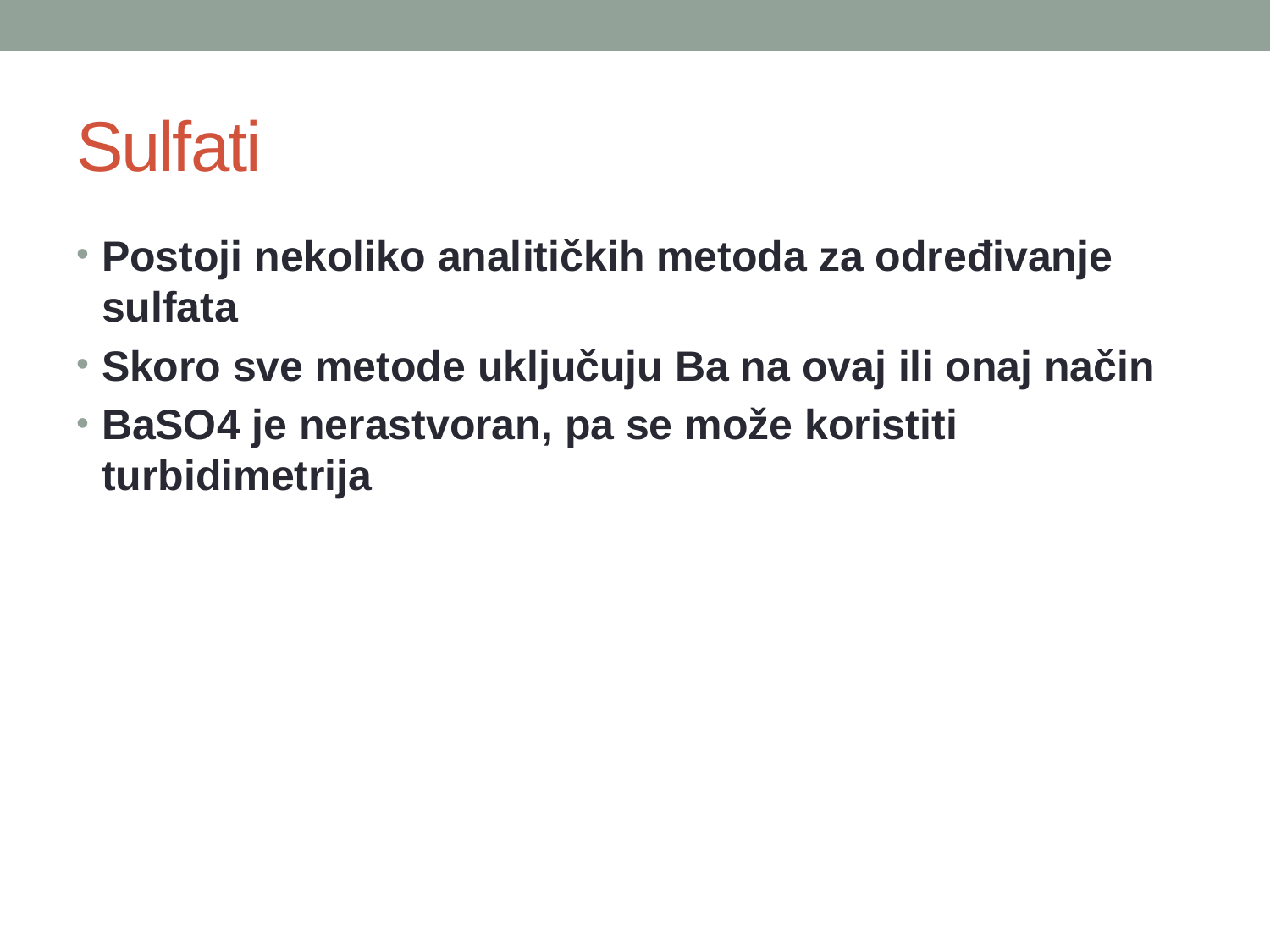

# Sulfati
Postoji nekoliko analitičkih metoda za određivanje sulfata
Skoro sve metode uključuju Ba na ovaj ili onaj način
BaSO4 je nerastvoran, pa se može koristiti turbidimetrija